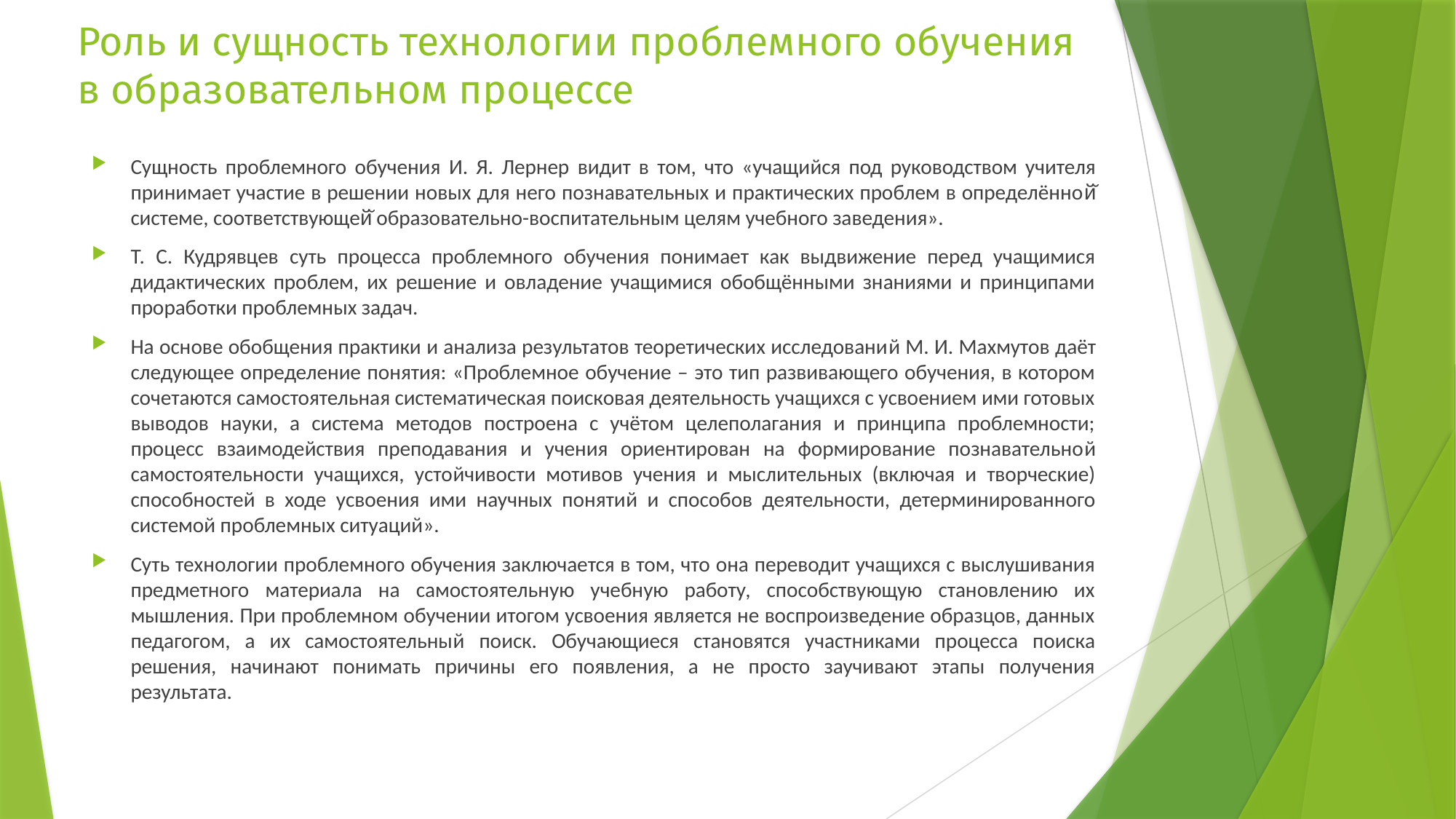

# Роль и сущность технологии проблемного обучения в образовательном процессе
Сущность проблемного обучения И. Я. Лернер видит в том, что «учащийся под руководством учителя принимает участие в решении новых для него познавательных и практических проблем в определённой̆ системе, соответствующей̆ образовательно-воспитательным целям учебного заведения».
Т. С. Кудрявцев суть процесса проблемного обучения понимает как выдвижение перед учащимися дидактических проблем, их решение и овладение учащимися обобщёнными знаниями и принципами проработки проблемных задач.
На основе обобщения практики и анализа результатов теоретических исследований М. И. Махмутов даёт следующее определение понятия: «Проблемное обучение – это тип развивающего обучения, в котором сочетаются самостоятельная систематическая поисковая деятельность учащихся с усвоением ими готовых выводов науки, а система методов построена с учётом целеполагания и принципа проблемности; процесс взаимодействия преподавания и учения ориентирован на формирование познавательной самостоятельности учащихся, устойчивости мотивов учения и мыслительных (включая и творческие) способностей в ходе усвоения ими научных понятий и способов деятельности, детерминированного системой проблемных ситуаций».
Суть технологии проблемного обучения заключается в том, что она переводит учащихся с выслушивания предметного материала на самостоятельную учебную работу, способствующую становлению их мышления. При проблемном обучении итогом усвоения является не воспроизведение образцов, данных педагогом, а их самостоятельный поиск. Обучающиеся становятся участниками процесса поиска решения, начинают понимать причины его появления, а не просто заучивают этапы получения результата.